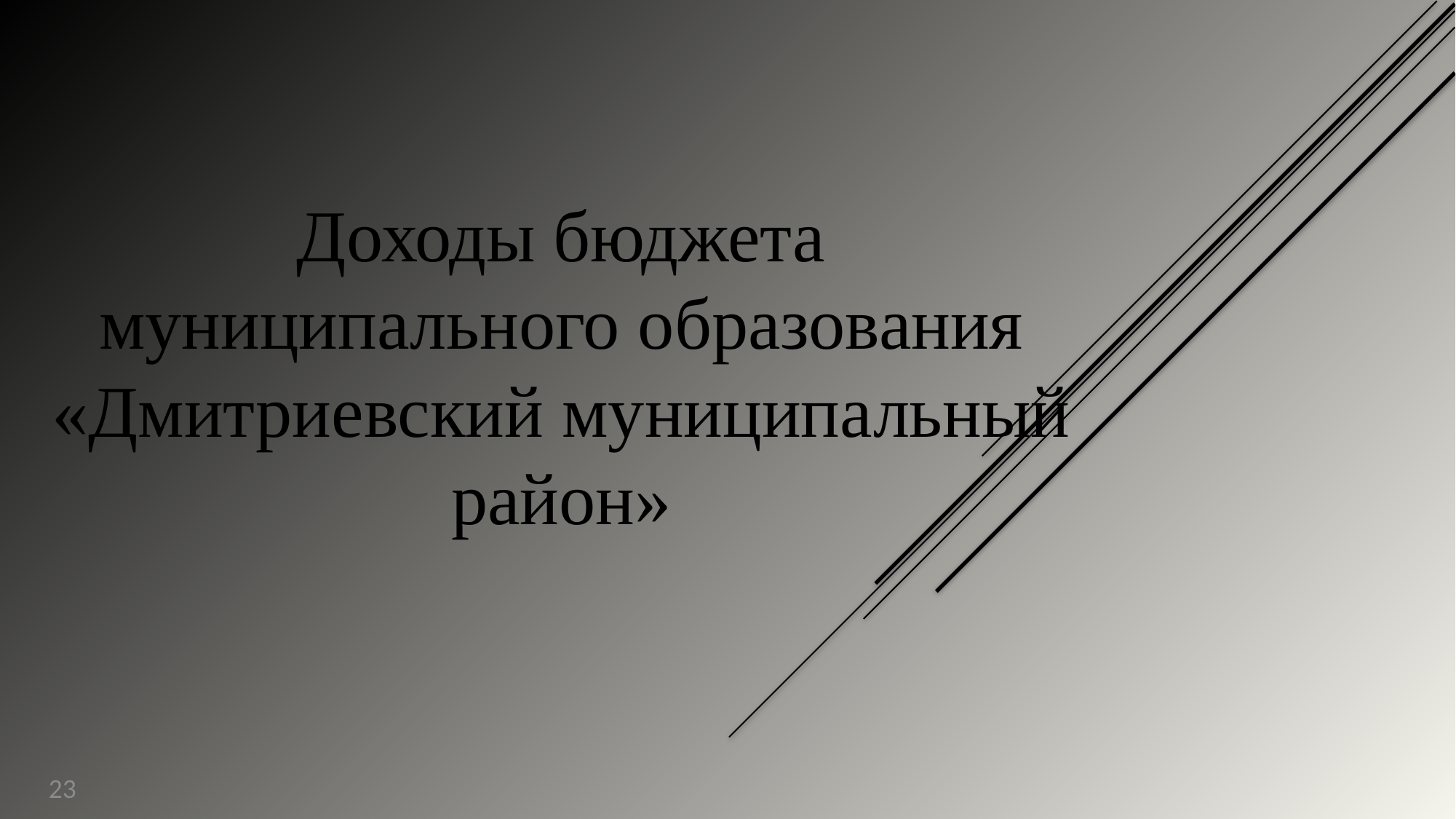

# Доходы бюджета муниципального образования «Дмитриевский муниципальный район»
23